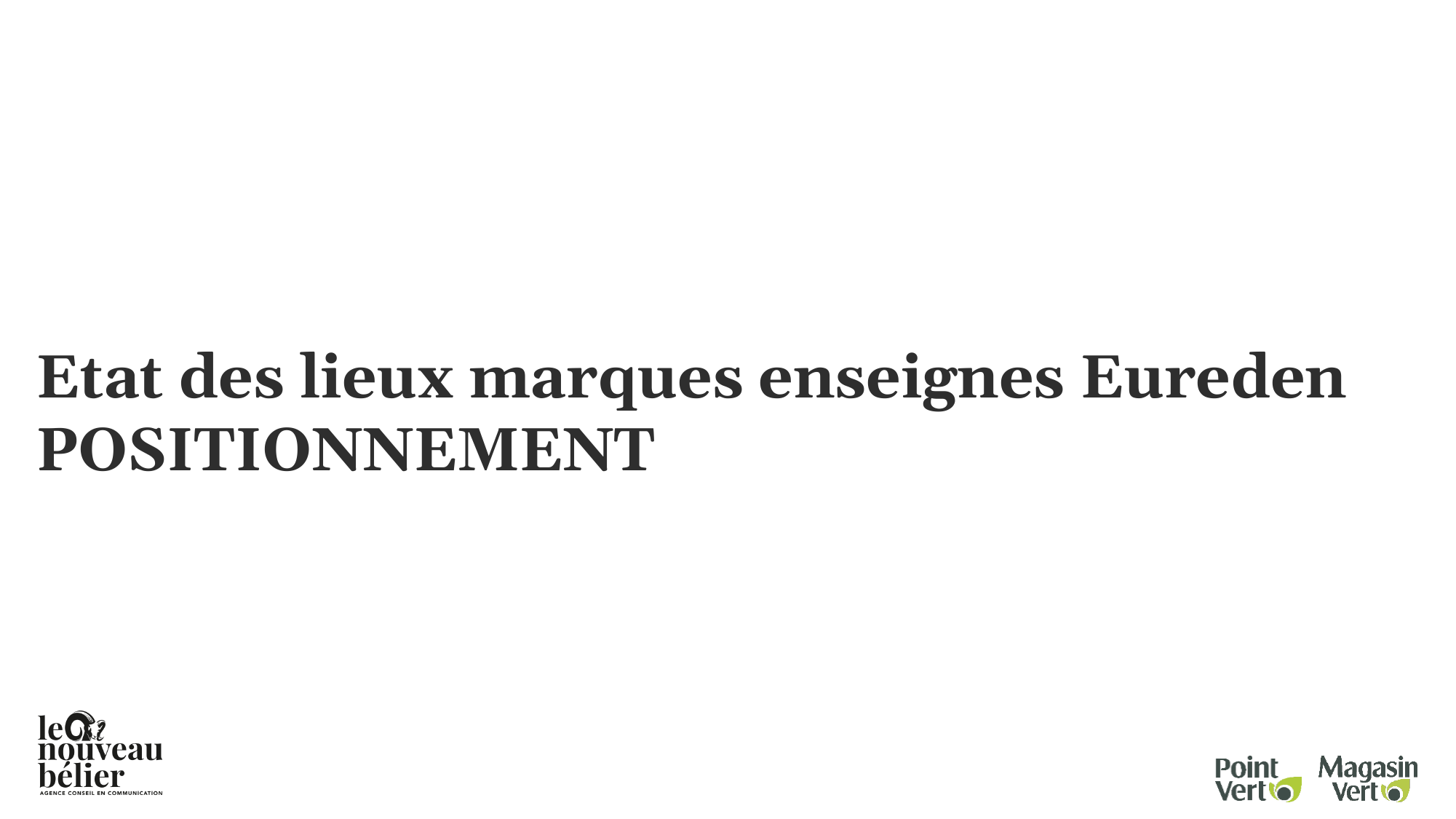

Etat des lieux marques enseignes Eureden
POSITIONNEMENT